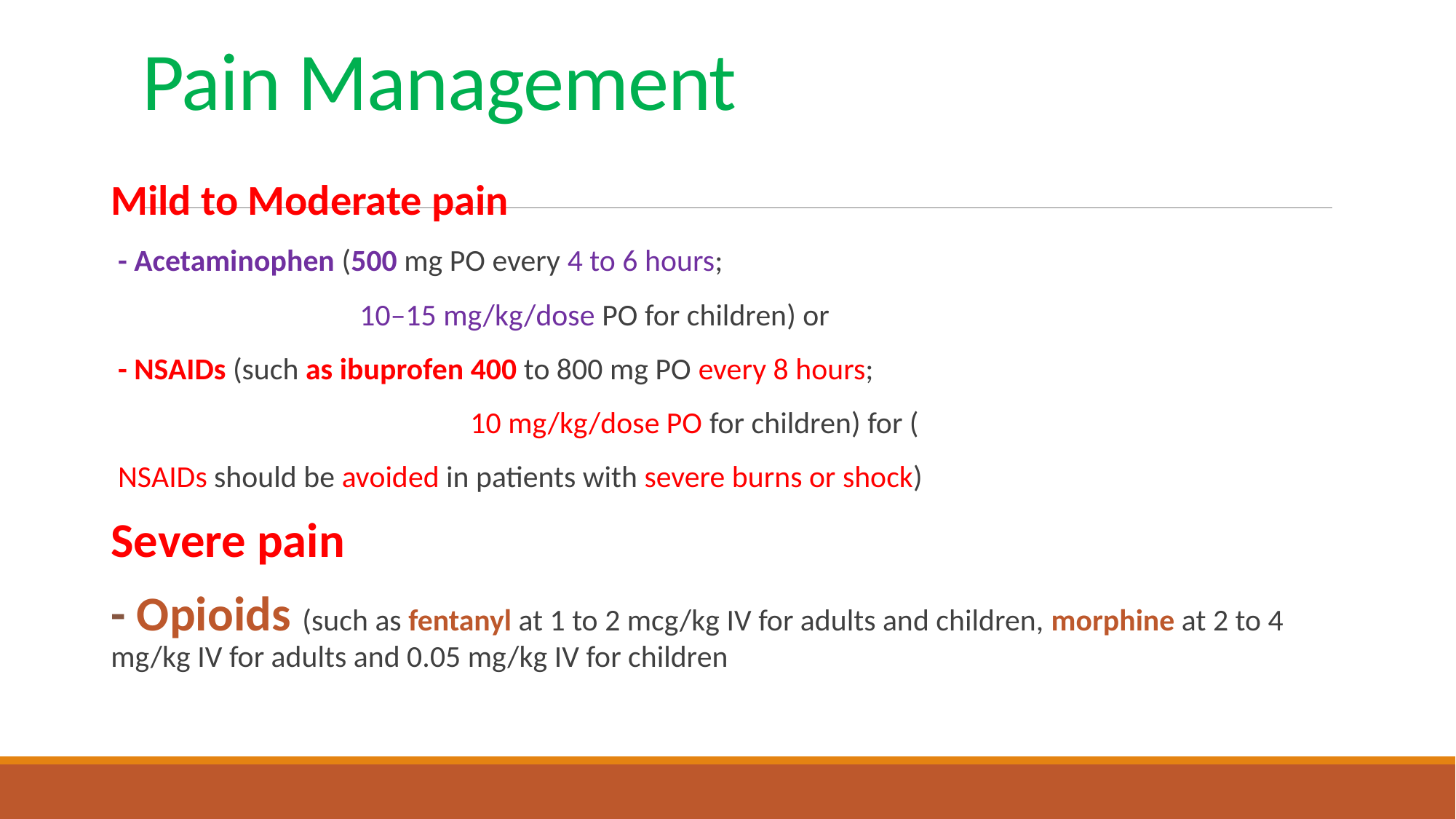

# Pain Management
Mild to Moderate pain
 - Acetaminophen (500 mg PO every 4 to 6 hours;
                                    10–15 mg/kg/dose PO for children) or
 - NSAIDs (such as ibuprofen 400 to 800 mg PO every 8 hours;
                                                    10 mg/kg/dose PO for children) for (
 NSAIDs should be avoided in patients with severe burns or shock)
Severe pain
- Opioids (such as fentanyl at 1 to 2 mcg/kg IV for adults and children, morphine at 2 to 4 mg/kg IV for adults and 0.05 mg/kg IV for children